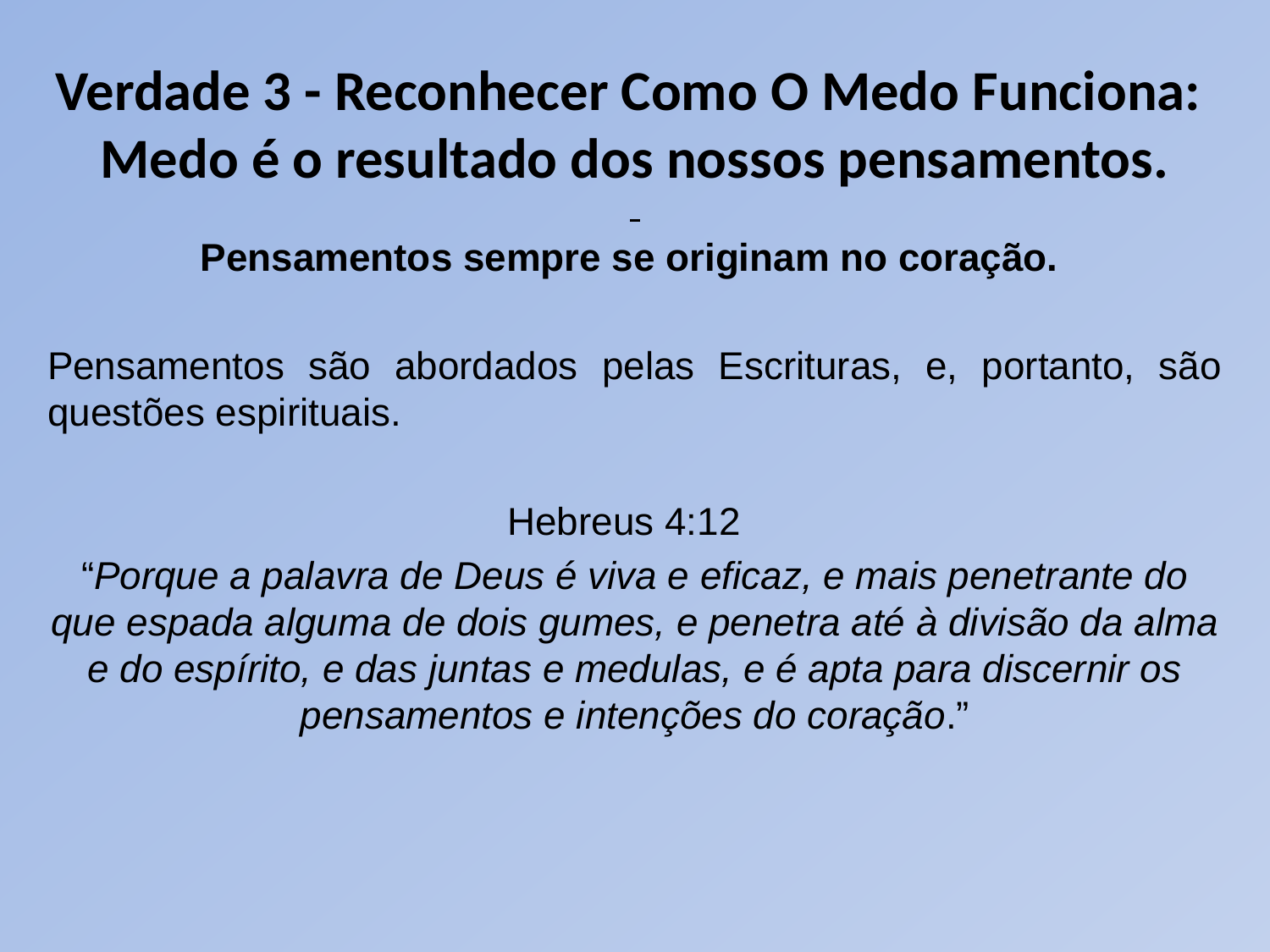

# Verdade 3 - Reconhecer Como O Medo Funciona:  Medo é o resultado dos nossos pensamentos.

Pensamentos sempre se originam no coração.

Pensamentos são abordados pelas Escrituras, e, portanto, são questões espirituais.

Hebreus 4:12
“Porque a palavra de Deus é viva e eficaz, e mais penetrante do que espada alguma de dois gumes, e penetra até à divisão da alma e do espírito, e das juntas e medulas, e é apta para discernir os pensamentos e intenções do coração.”